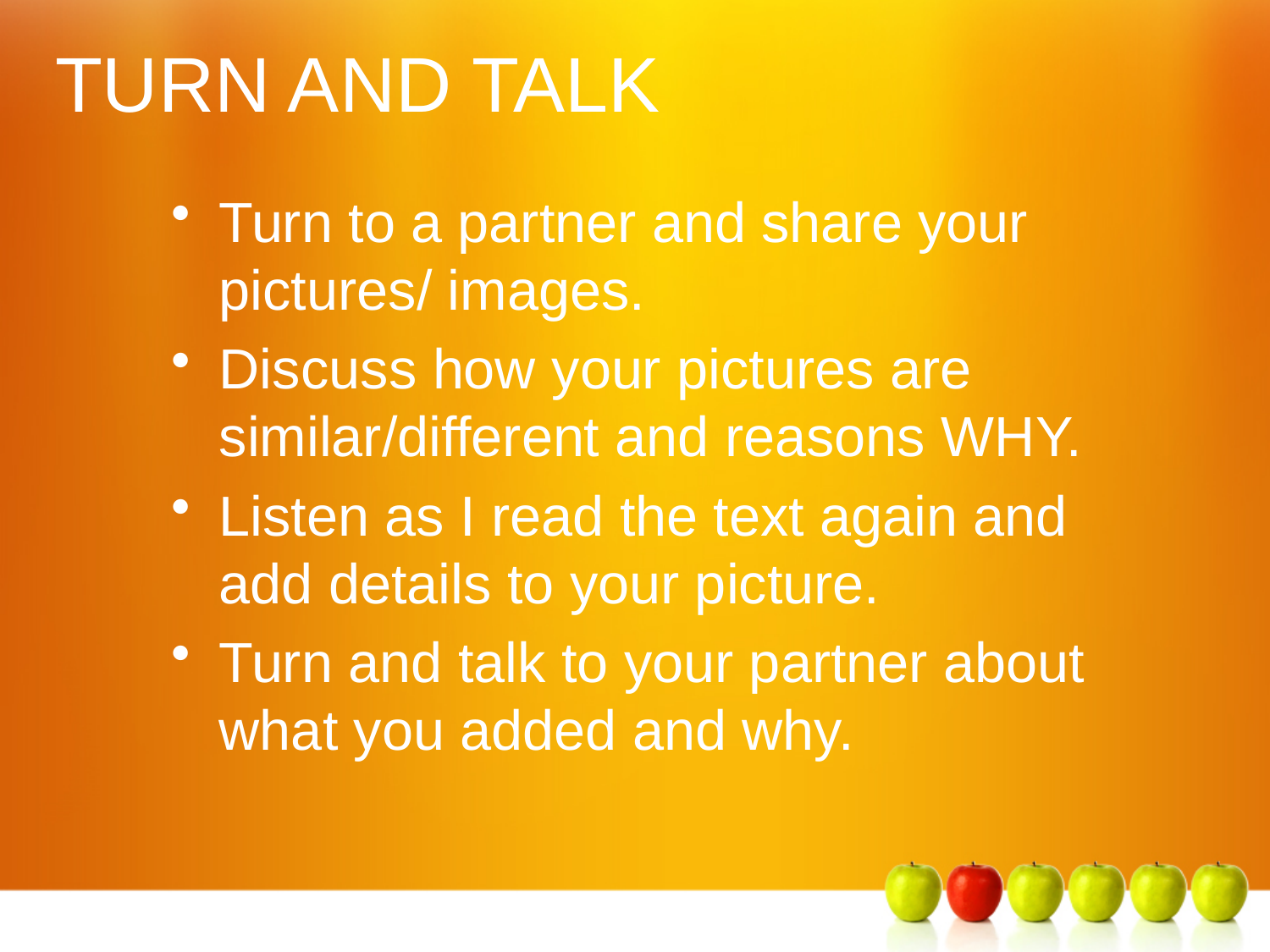

# TURN AND TALK
Turn to a partner and share your pictures/ images.
Discuss how your pictures are similar/different and reasons WHY.
Listen as I read the text again and add details to your picture.
Turn and talk to your partner about what you added and why.